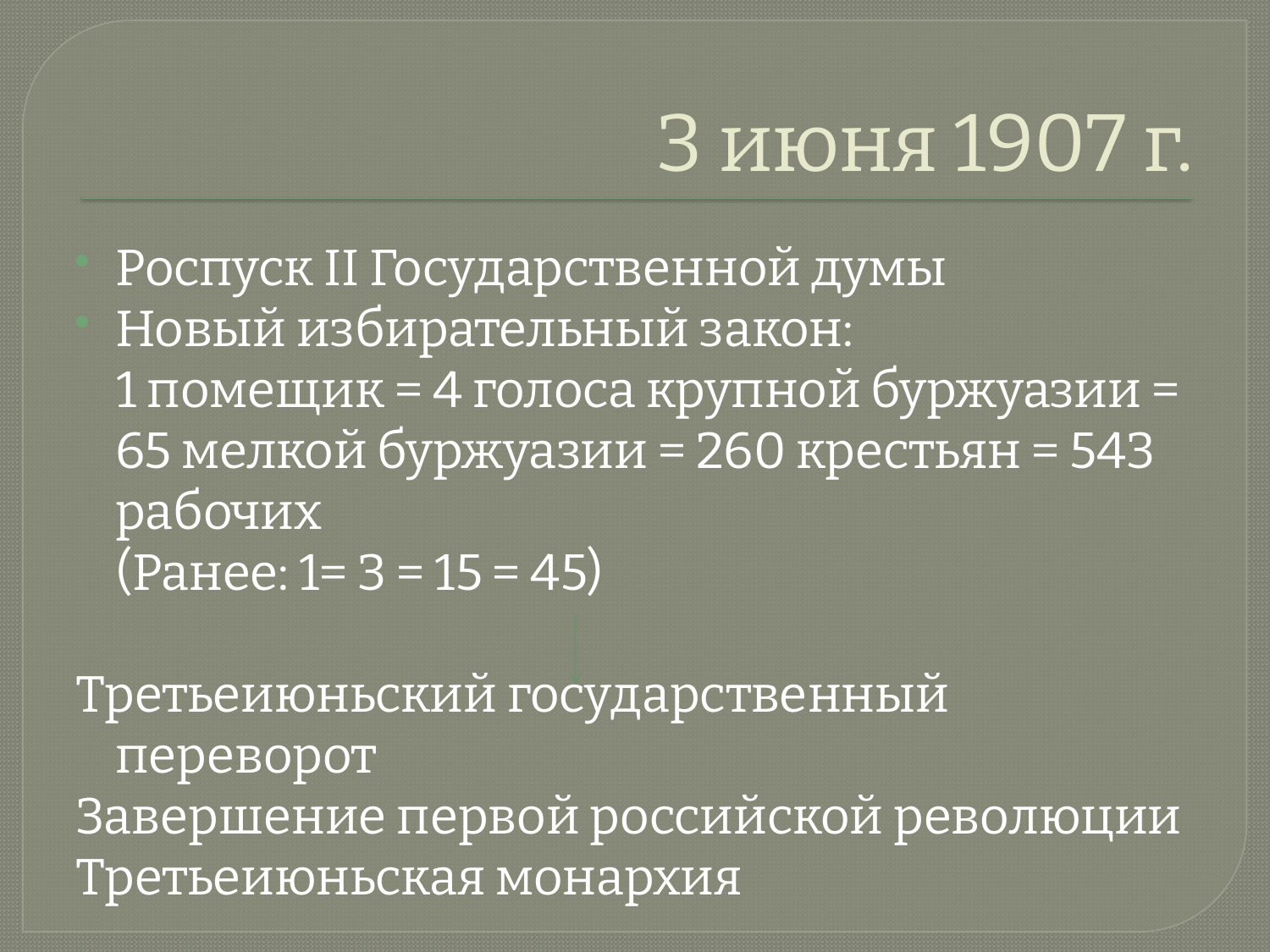

# 3 июня 1907 г.
Роспуск II Государственной думы
Новый избирательный закон:
    1 помещик = 4 голоса крупной буржуазии = 65 мелкой буржуазии = 260 крестьян = 543 рабочих
    (Ранее: 1= 3 = 15 = 45)

Третьеиюньский государственный переворот
Завершение первой российской революции
Третьеиюньская монархия